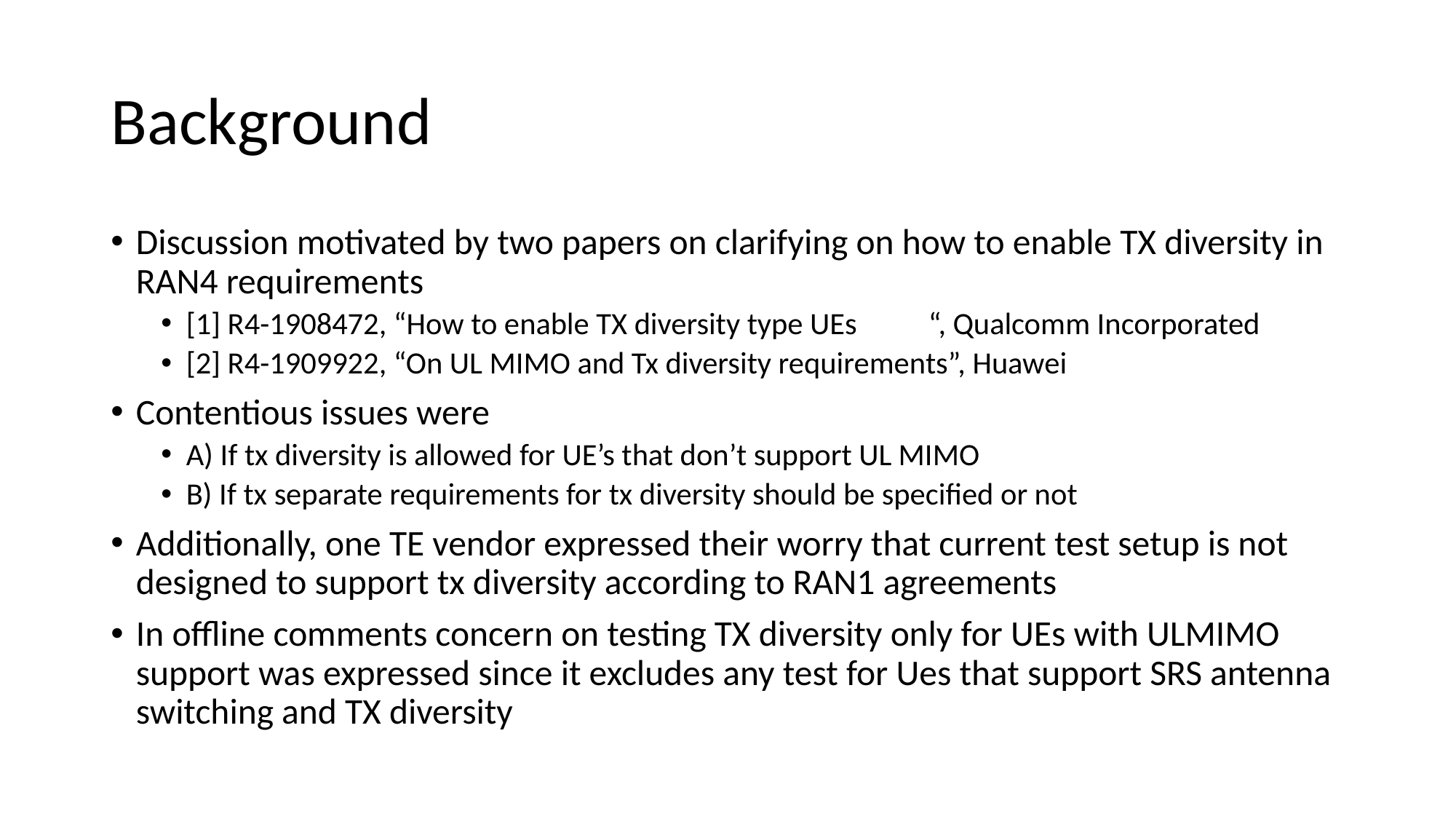

# Background
Discussion motivated by two papers on clarifying on how to enable TX diversity in RAN4 requirements
[1] R4-1908472, “How to enable TX diversity type UEs	“, Qualcomm Incorporated
[2] R4-1909922, “On UL MIMO and Tx diversity requirements”, Huawei
Contentious issues were
A) If tx diversity is allowed for UE’s that don’t support UL MIMO
B) If tx separate requirements for tx diversity should be specified or not
Additionally, one TE vendor expressed their worry that current test setup is not designed to support tx diversity according to RAN1 agreements
In offline comments concern on testing TX diversity only for UEs with ULMIMO support was expressed since it excludes any test for Ues that support SRS antenna switching and TX diversity